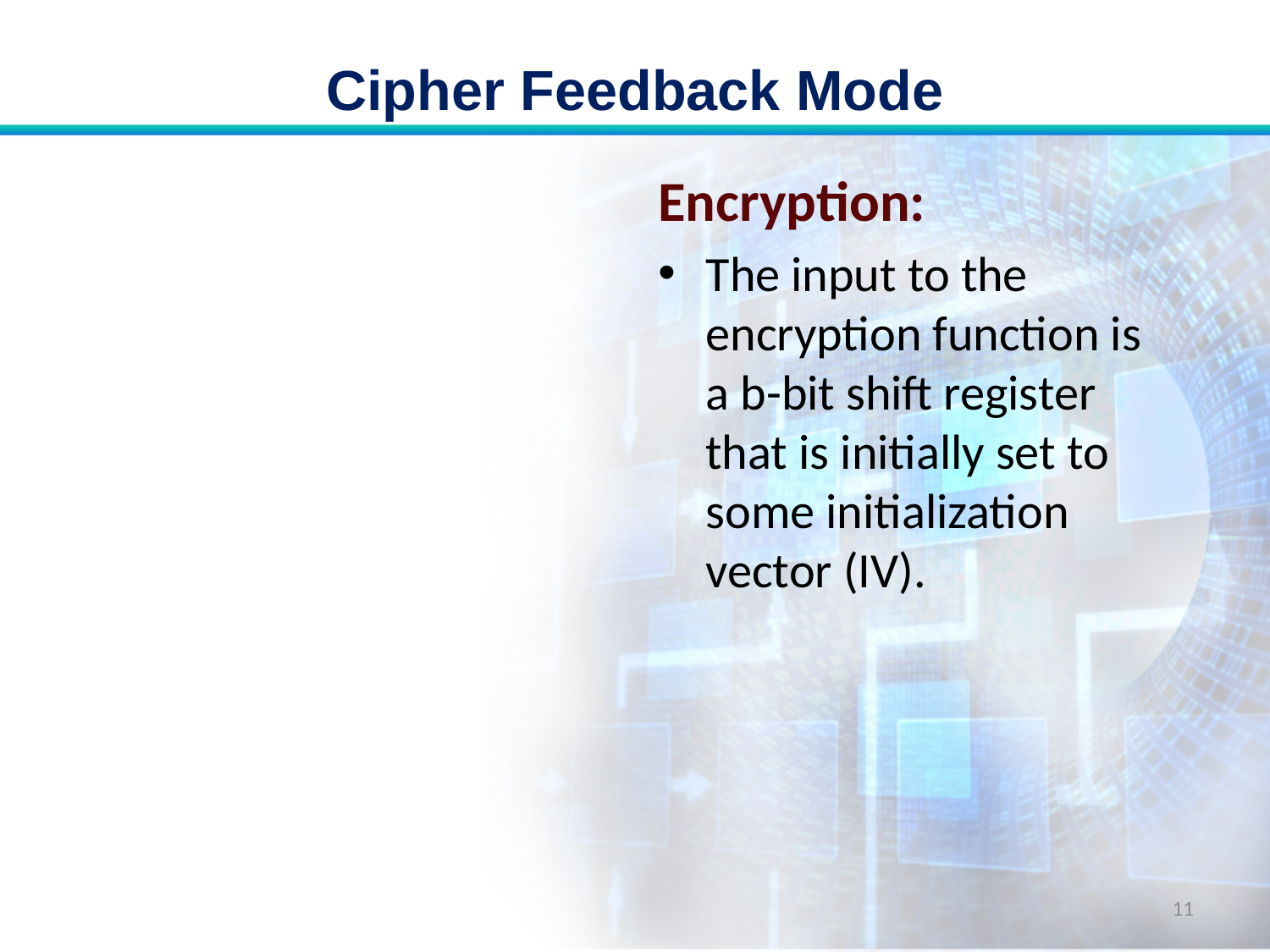

# Cipher Feedback Mode
Encryption:
The input to the encryption function is a b-bit shift register that is initially set to some initialization vector (IV).
11